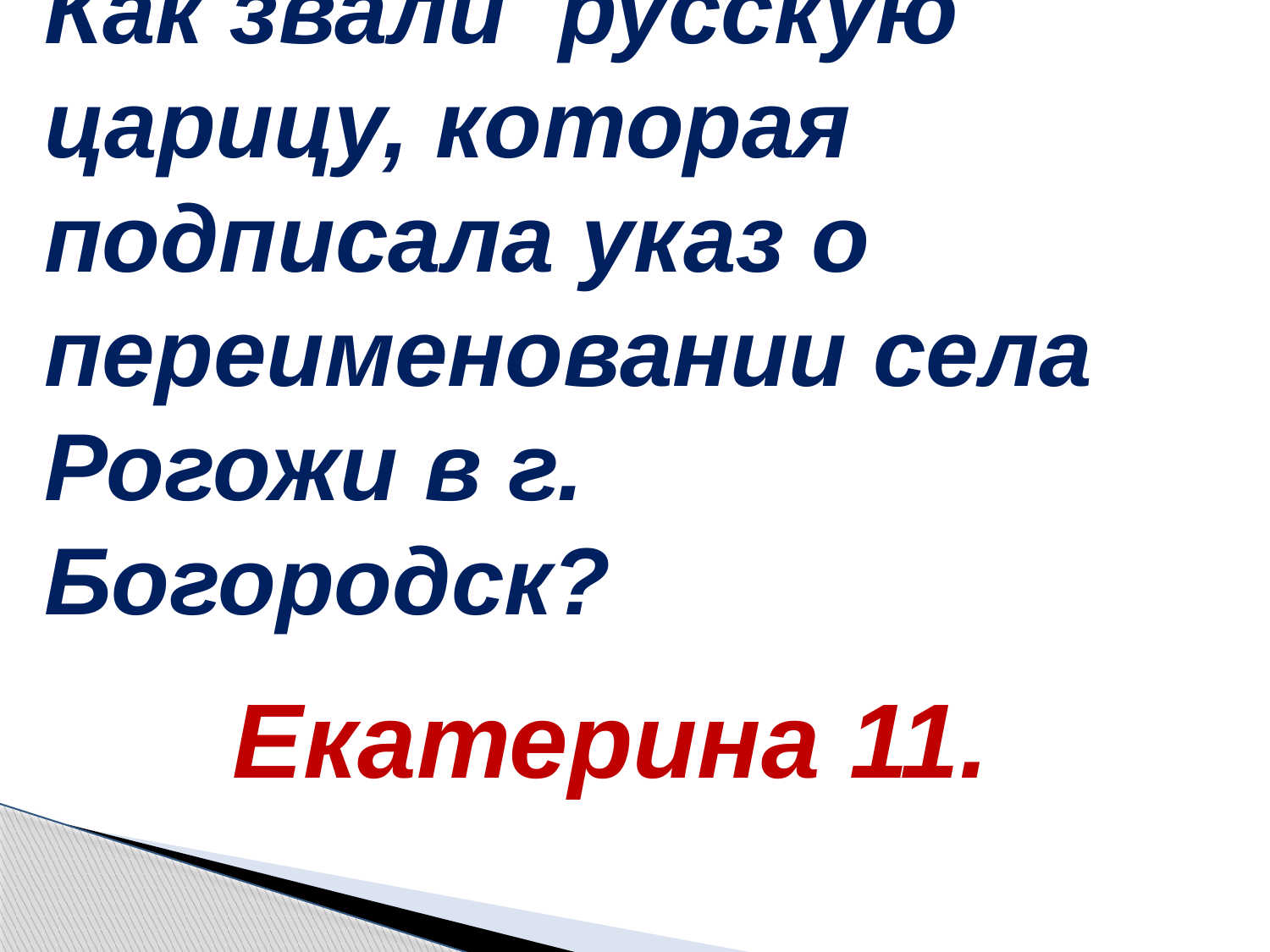

# Как звали  русскую царицу, которая подписала указ о переименовании села Рогожи в г. Богородск?
Екатерина 11.